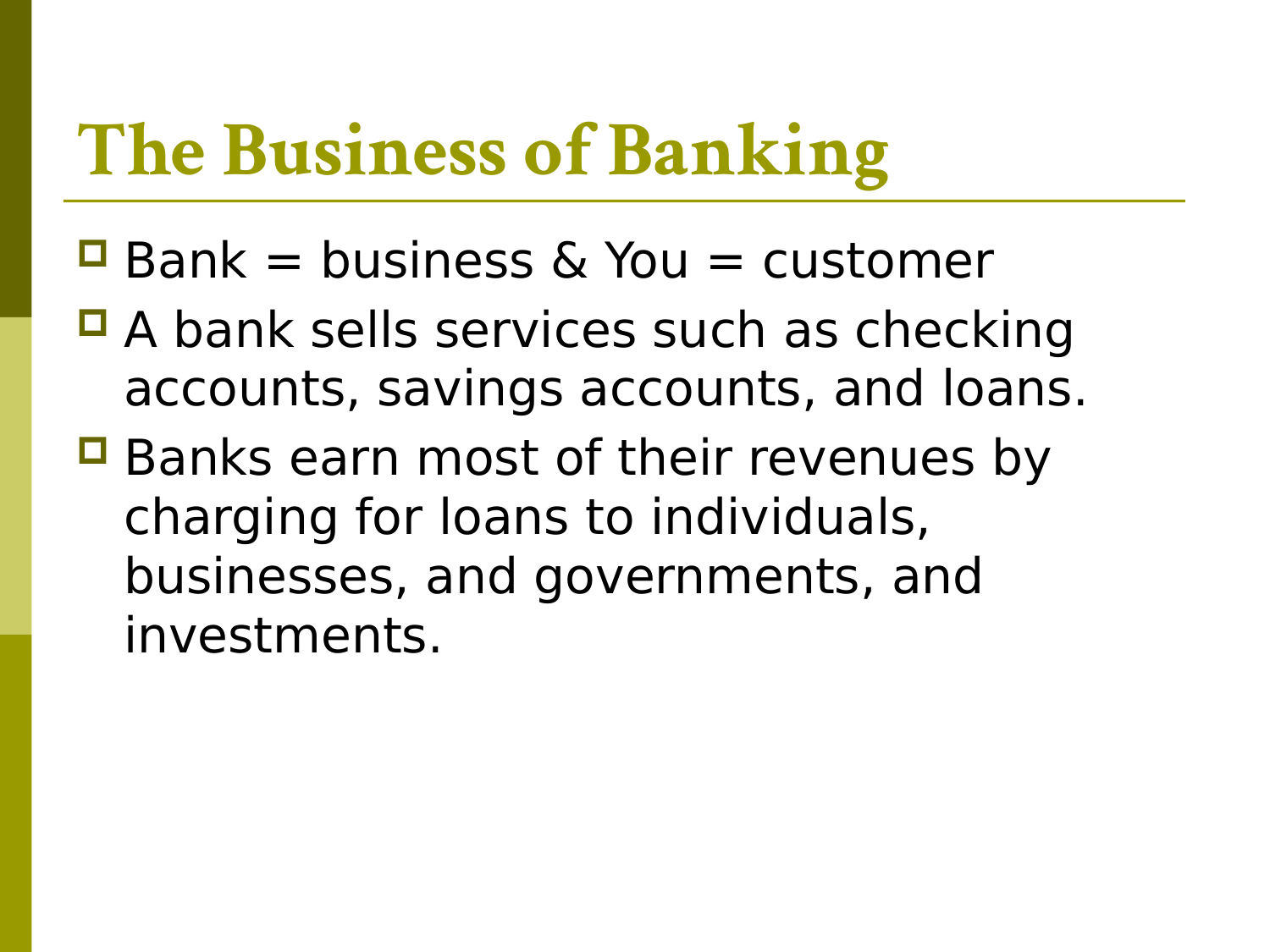

# The Business of Banking
Bank = business & You = customer
A bank sells services such as checking accounts, savings accounts, and loans.
Banks earn most of their revenues by charging for loans to individuals, businesses, and governments, and investments.